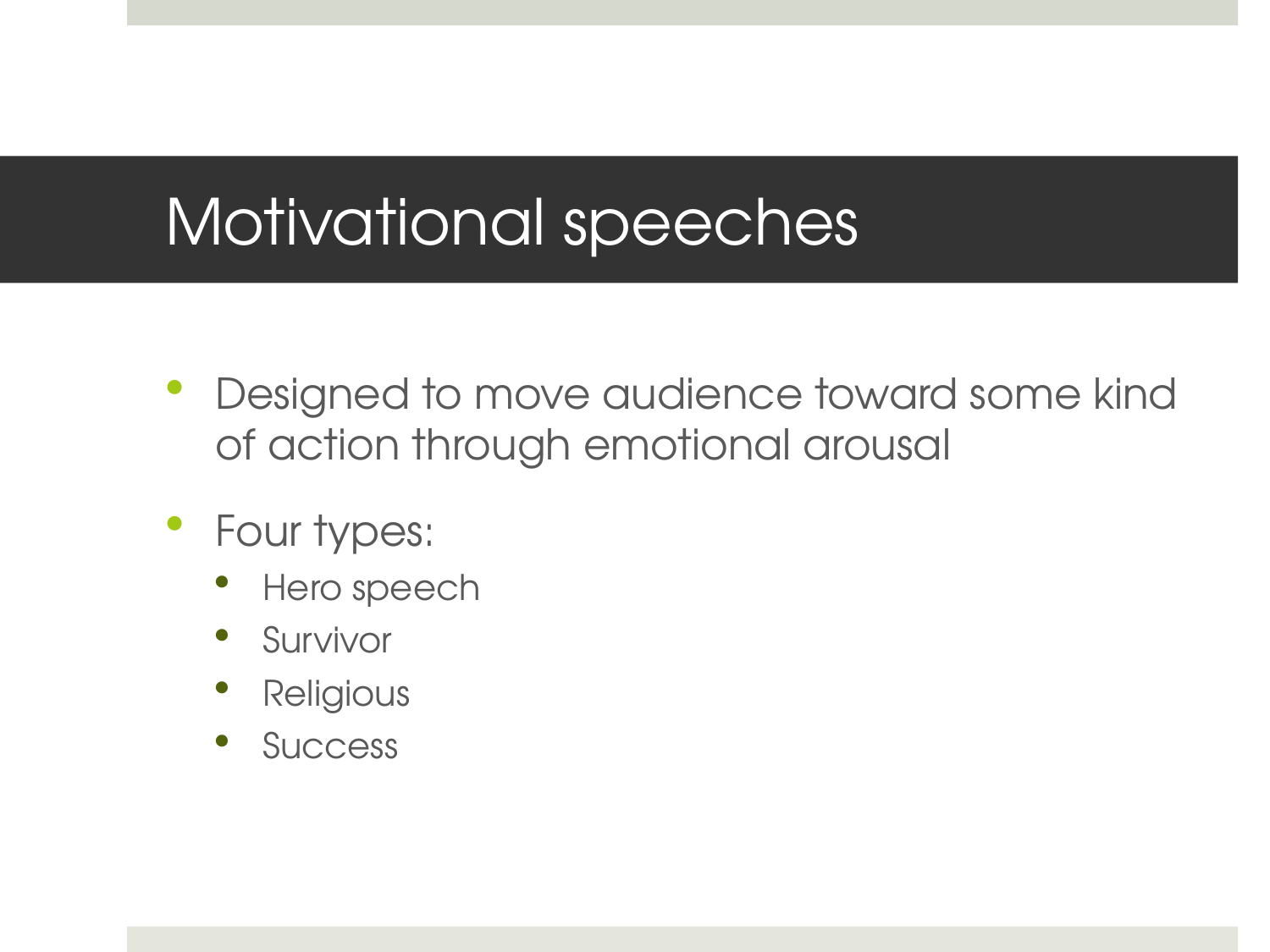

# Motivational speeches
Designed to move audience toward some kind of action through emotional arousal
Four types:
Hero speech
Survivor
Religious
Success